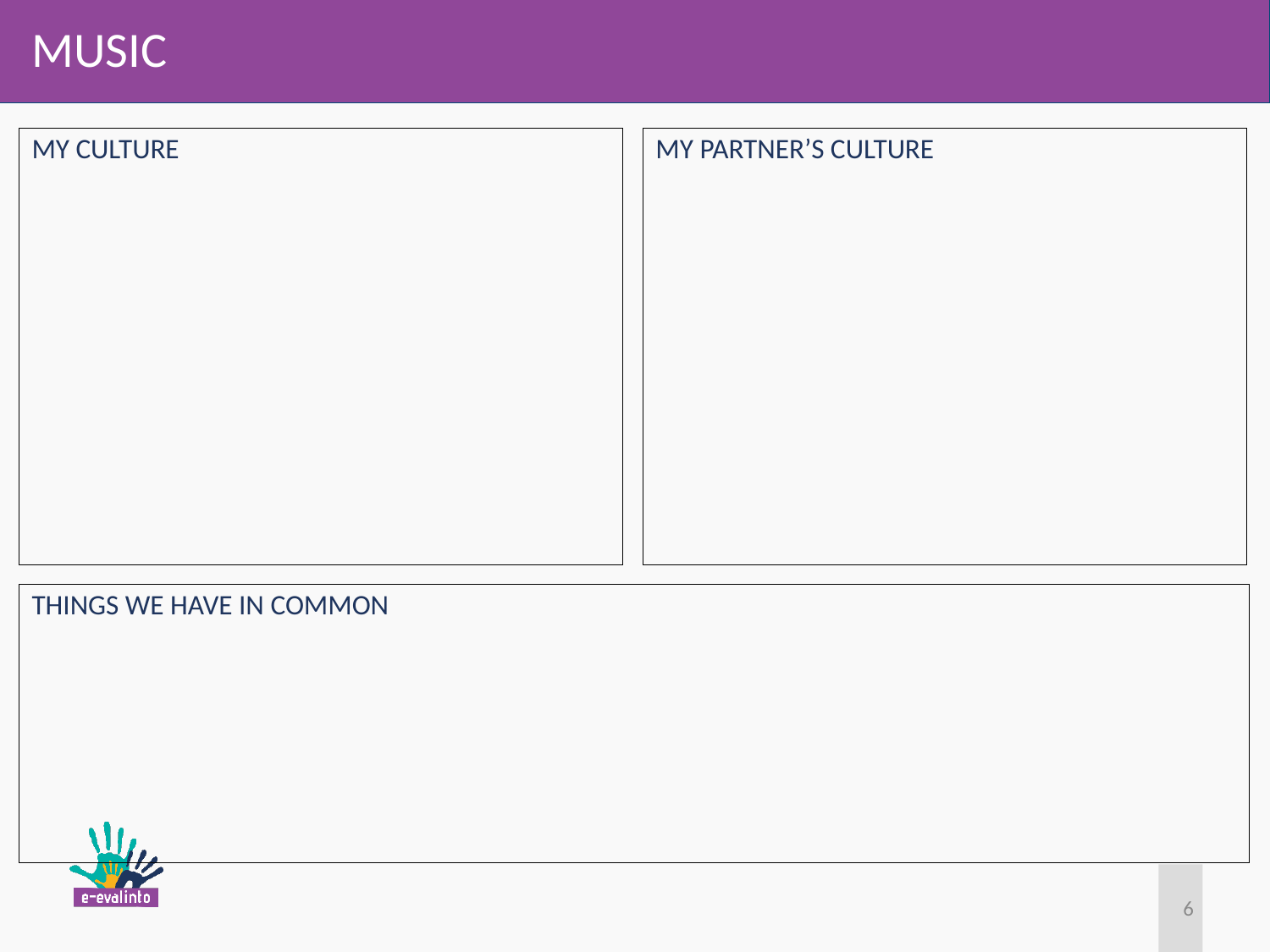

# MUSIC
MY CULTURE
MY PARTNER’S CULTURE
THINGS WE HAVE IN COMMON
6